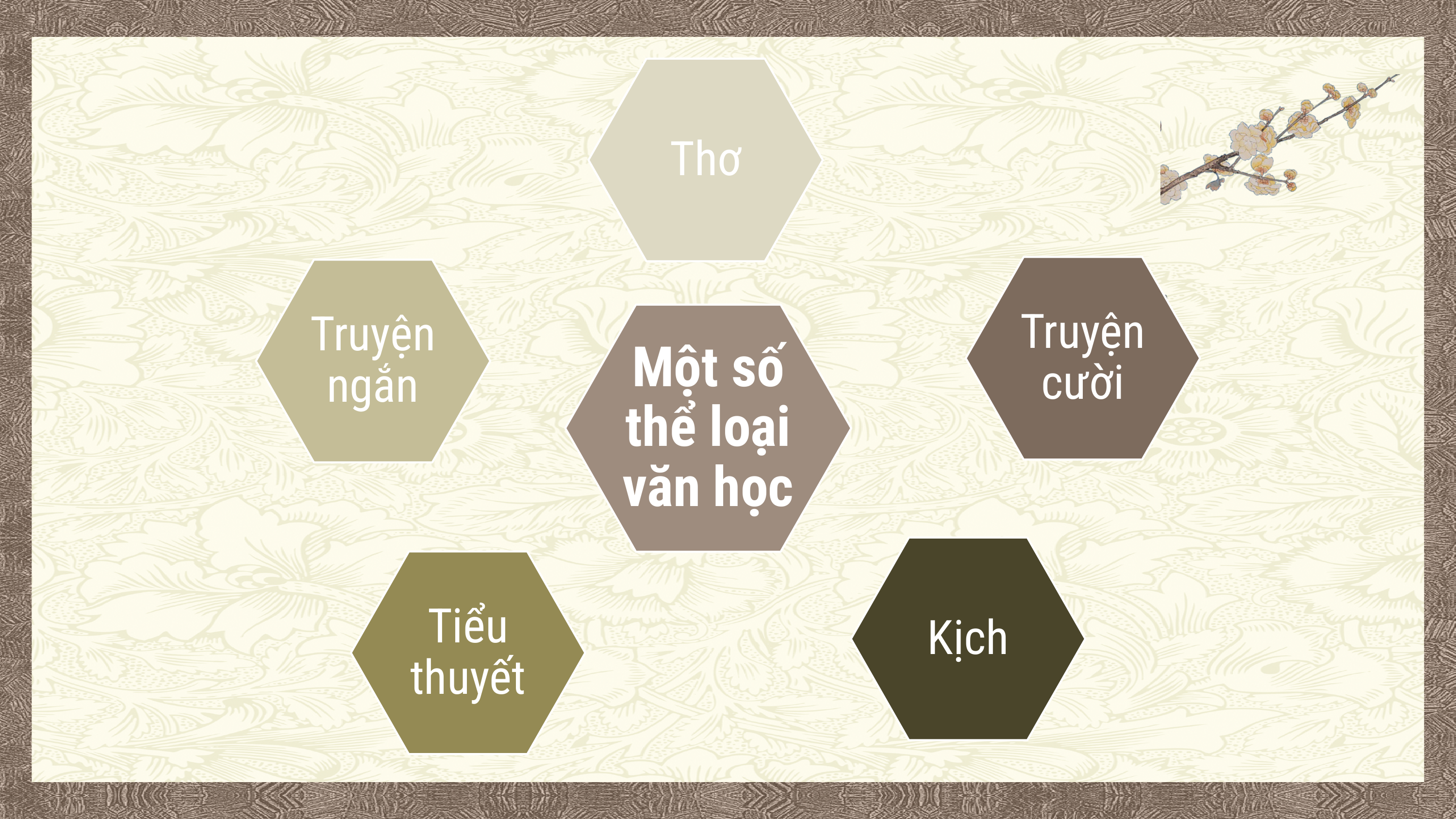

Thơ

Truyện cười
Truyện ngắn
Một số thể loại văn học

Kịch
Tiểu thuyết